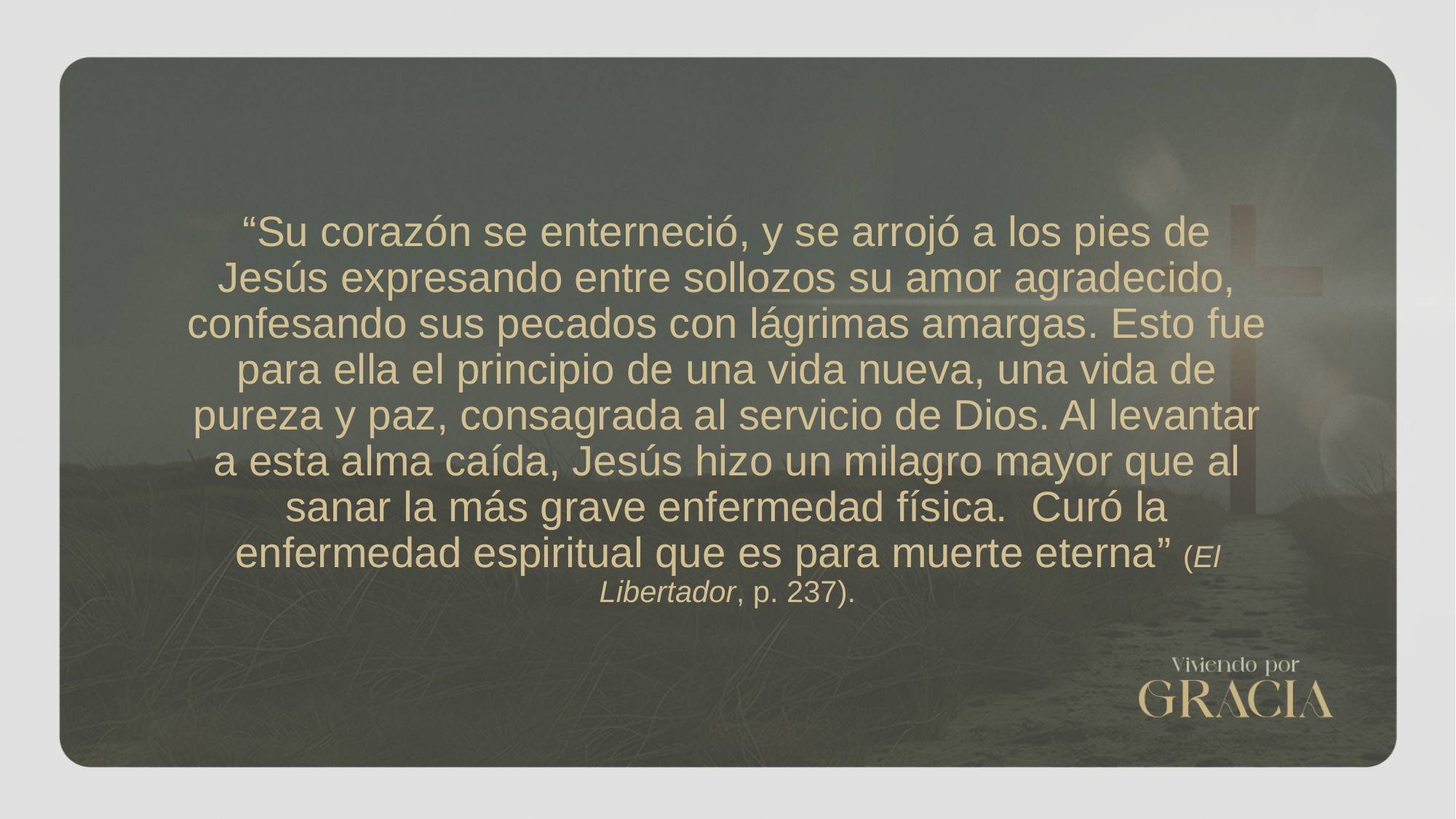

“Su corazón se enterneció, y se arrojó a los pies de Jesús expresando entre sollozos su amor agradecido, confesando sus pecados con lágrimas amargas. Esto fue para ella el principio de una vida nueva, una vida de pureza y paz, consagrada al servicio de Dios. Al levantar a esta alma caída, Jesús hizo un milagro mayor que al sanar la más grave enfermedad física.  Curó la enfermedad espiritual que es para muerte eterna” (El Libertador, p. 237).